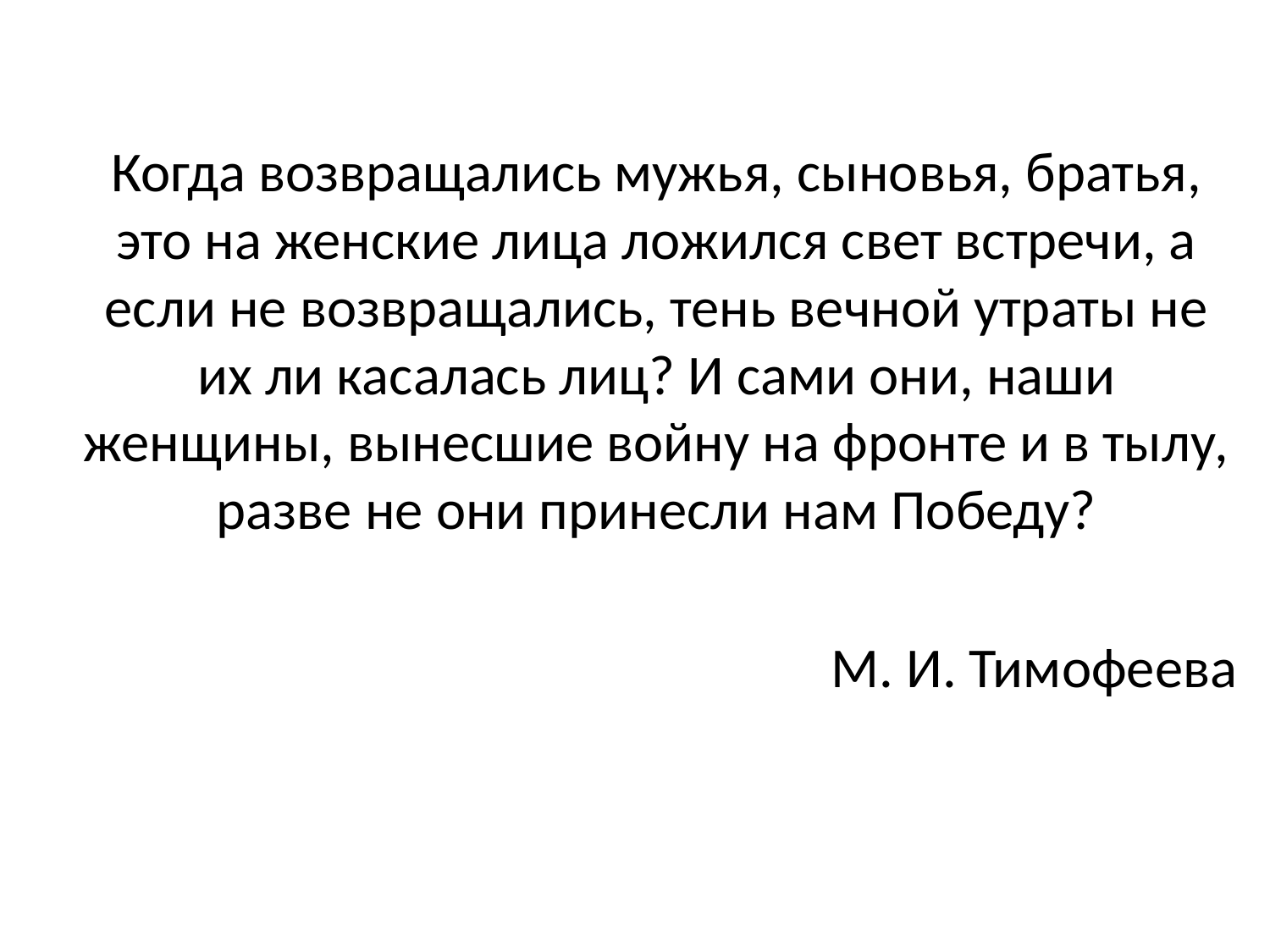

#

Когда возвращались мужья, сыновья, братья, это на женские лица ложился свет встречи, а если не возвращались, тень вечной утраты не их ли касалась лиц? И сами они, наши женщины, вынесшие войну на фронте и в тылу, разве не они принесли нам Победу?

М. И. Тимофеева